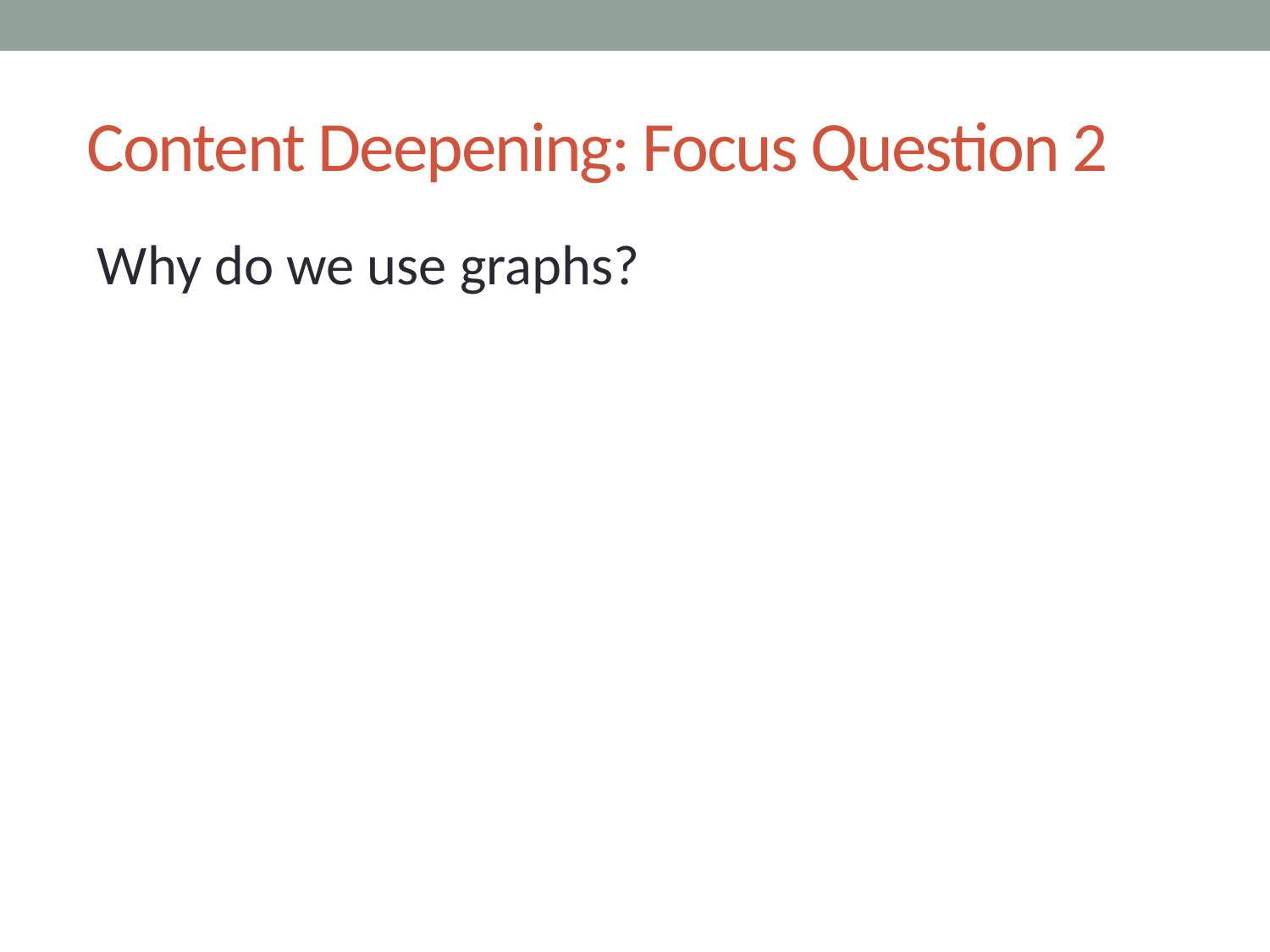

# Content Deepening: Focus Question 2
Why do we use graphs?